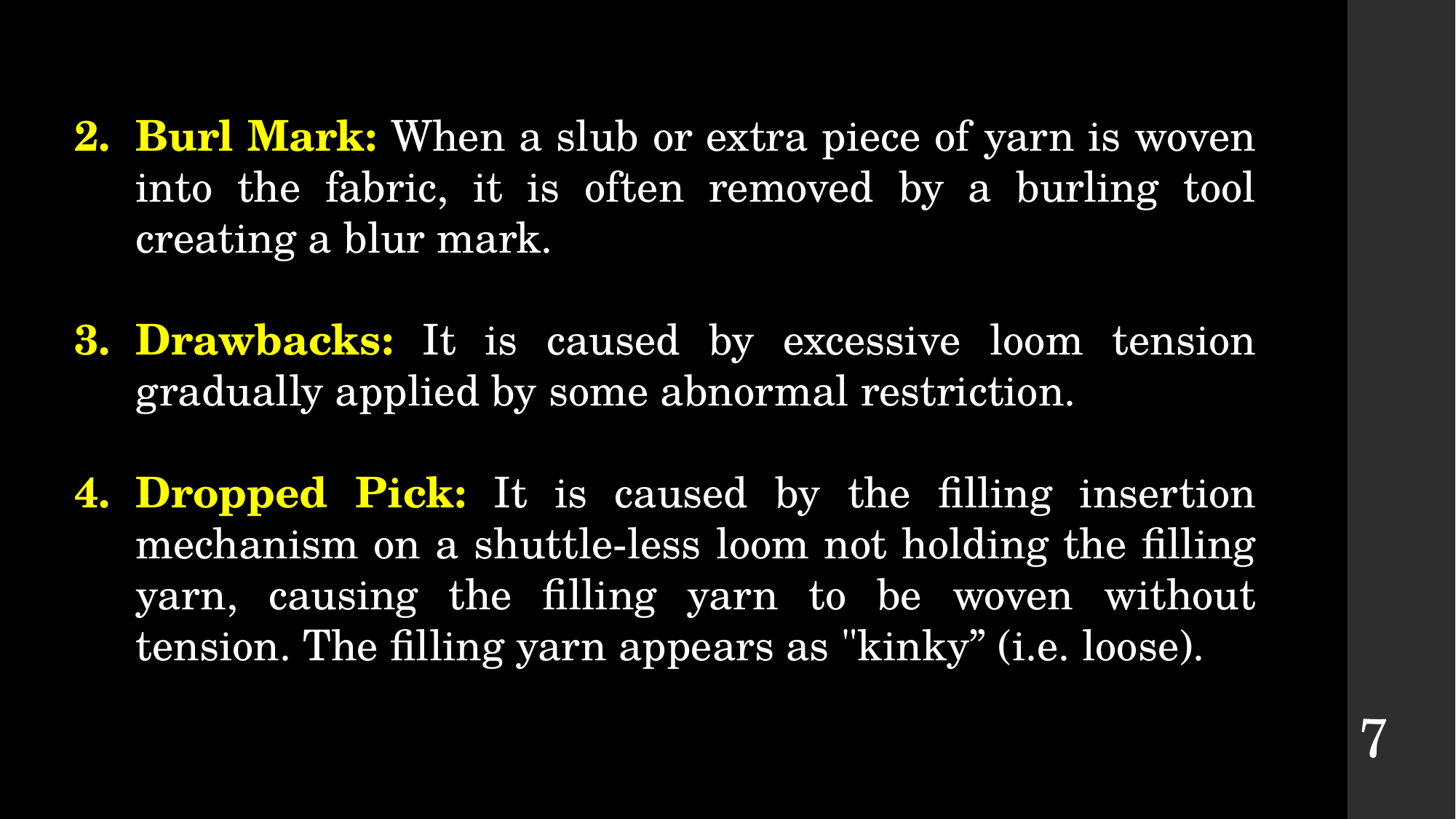

Burl Mark: When a slub or extra piece of yarn is woven into the fabric, it is often removed by a burling tool creating a blur mark.

Drawbacks: It is caused by excessive loom tension gradually applied by some abnormal restriction.

Dropped Pick: It is caused by the filling insertion mechanism on a shuttle-less loom not holding the filling yarn, causing the filling yarn to be woven without tension. The filling yarn appears as "kinky” (i.e. loose).
7